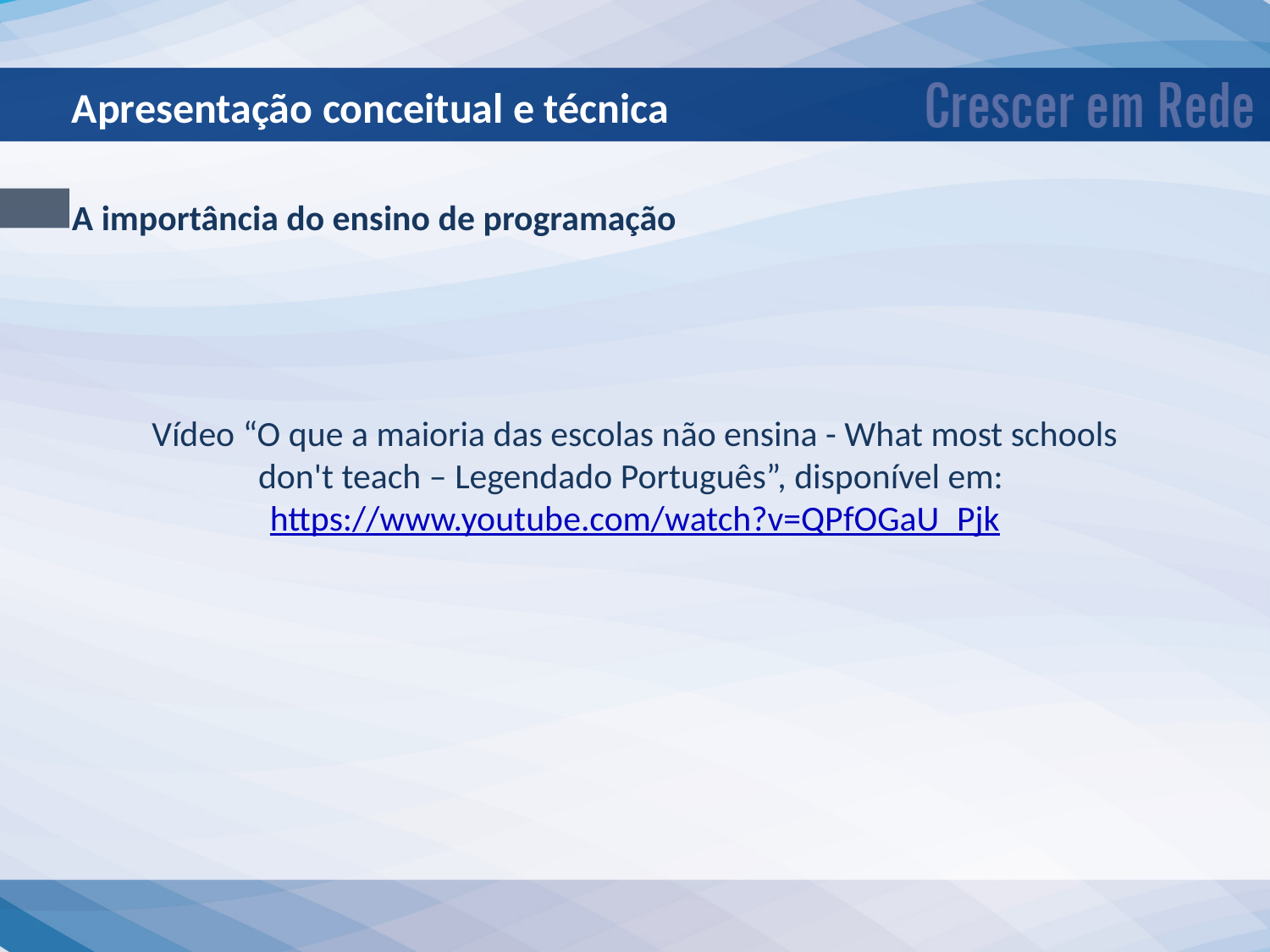

Apresentação conceitual e técnica
A importância do ensino de programação

Vídeo “O que a maioria das escolas não ensina - What most schools don't teach – Legendado Português”, disponível em: https://www.youtube.com/watch?v=QPfOGaU_Pjk